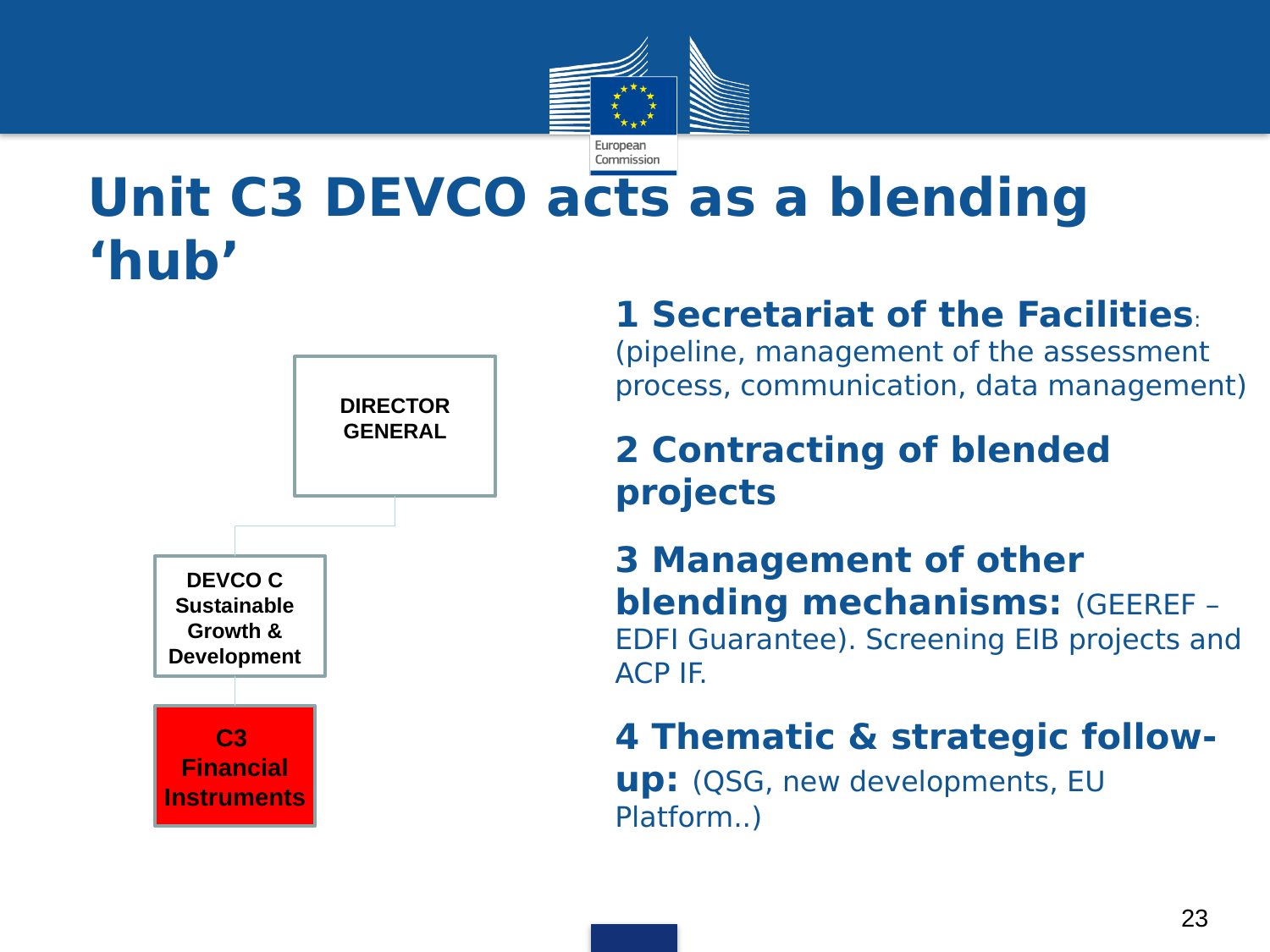

# Unit C3 DEVCO acts as a blending ‘hub’

1 Secretariat of the Facilities:  (pipeline, management of the assessment process, communication, data management)

2 Contracting of blended projects

3 Management of other blending mechanisms: (GEEREF – EDFI Guarantee). Screening EIB projects and ACP IF.

4 Thematic & strategic follow-up: (QSG, new developments, EU Platform..)

DIRECTOR GENERAL

DEVCO C
Sustainable Growth & Development

C3
Financial Instruments
23